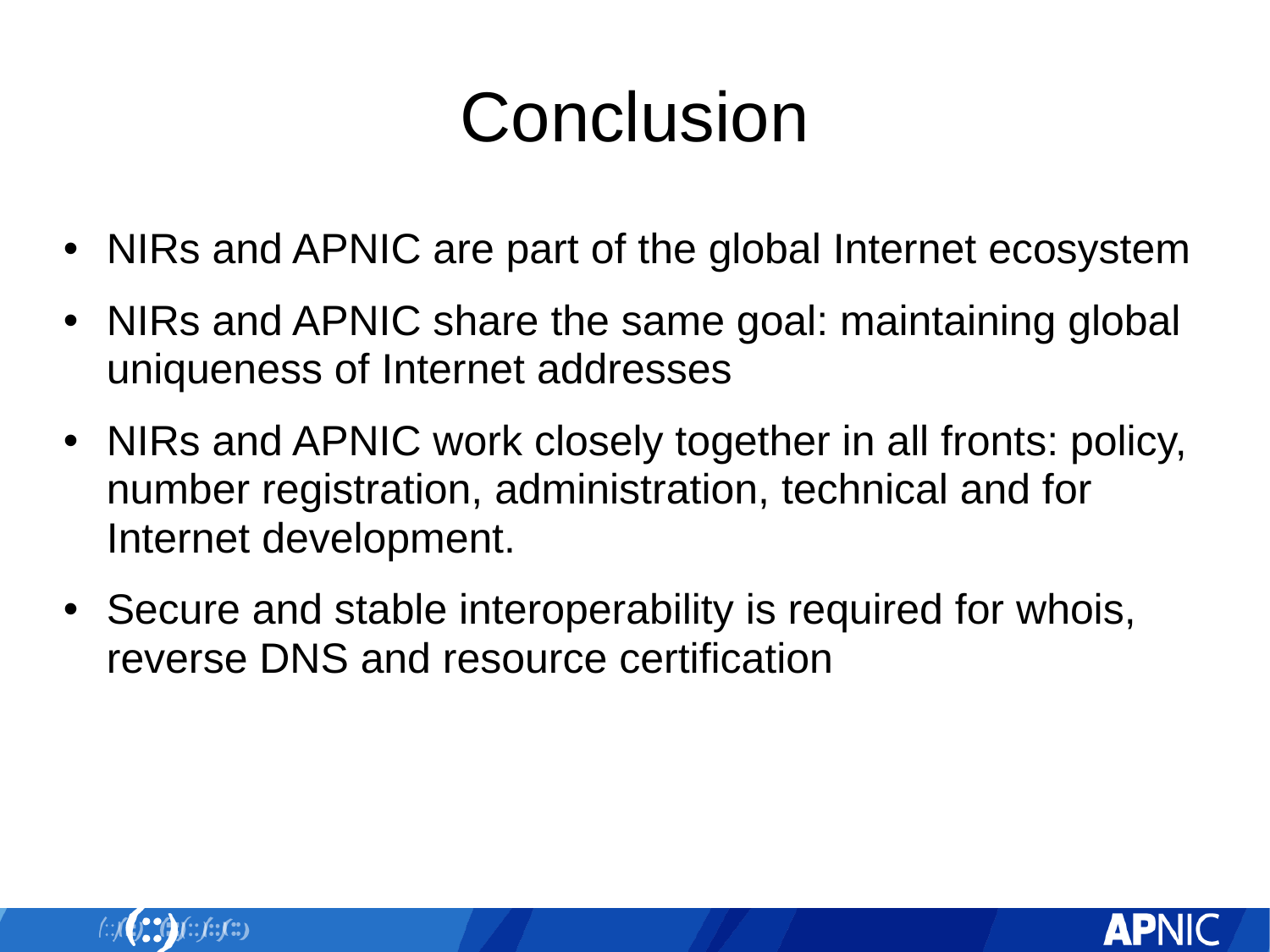

# Conclusion
NIRs and APNIC are part of the global Internet ecosystem
NIRs and APNIC share the same goal: maintaining global uniqueness of Internet addresses
NIRs and APNIC work closely together in all fronts: policy, number registration, administration, technical and for Internet development.
Secure and stable interoperability is required for whois, reverse DNS and resource certification